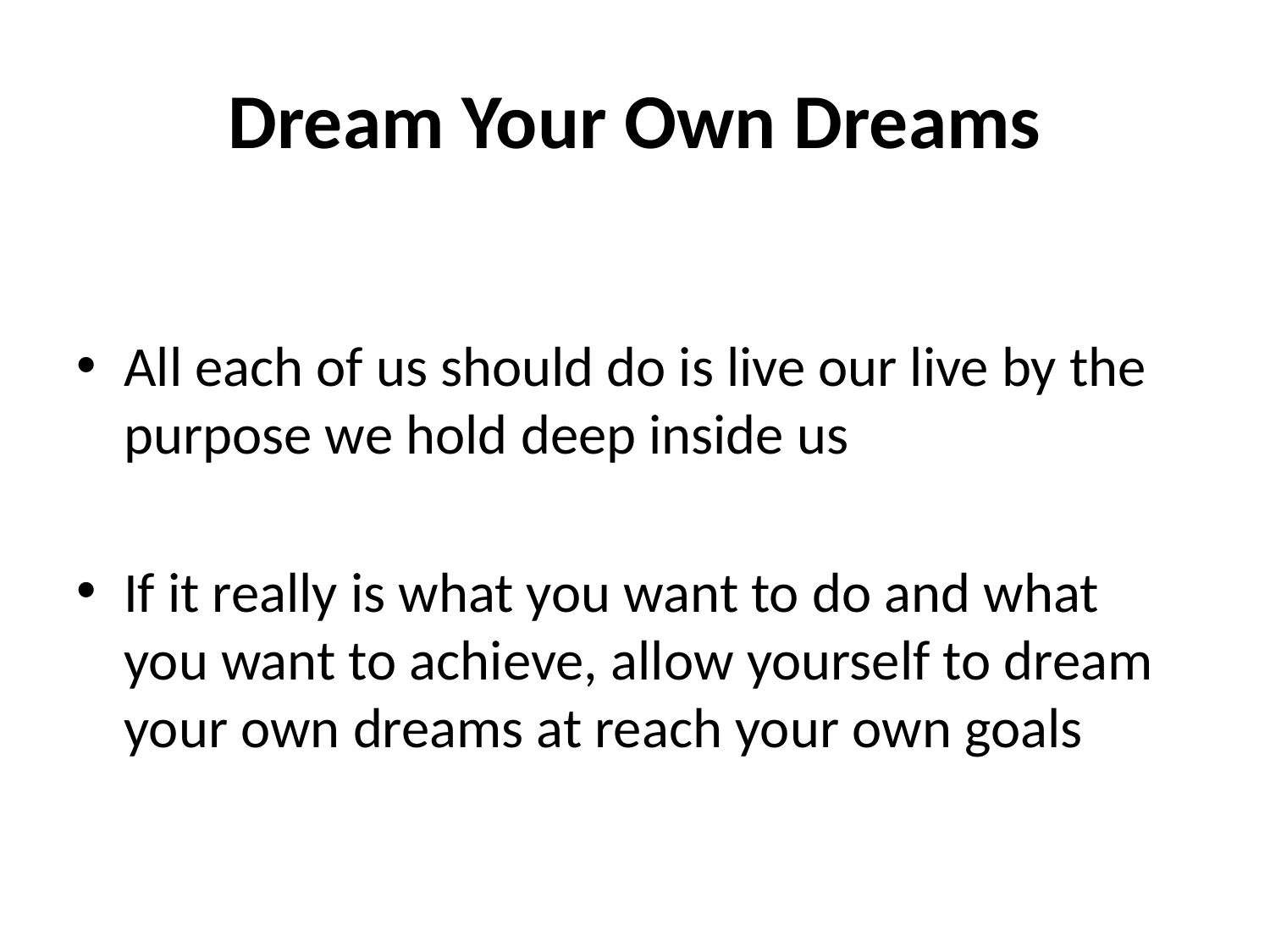

# Dream Your Own Dreams
All each of us should do is live our live by the purpose we hold deep inside us

If it really is what you want to do and what you want to achieve, allow yourself to dream your own dreams at reach your own goals